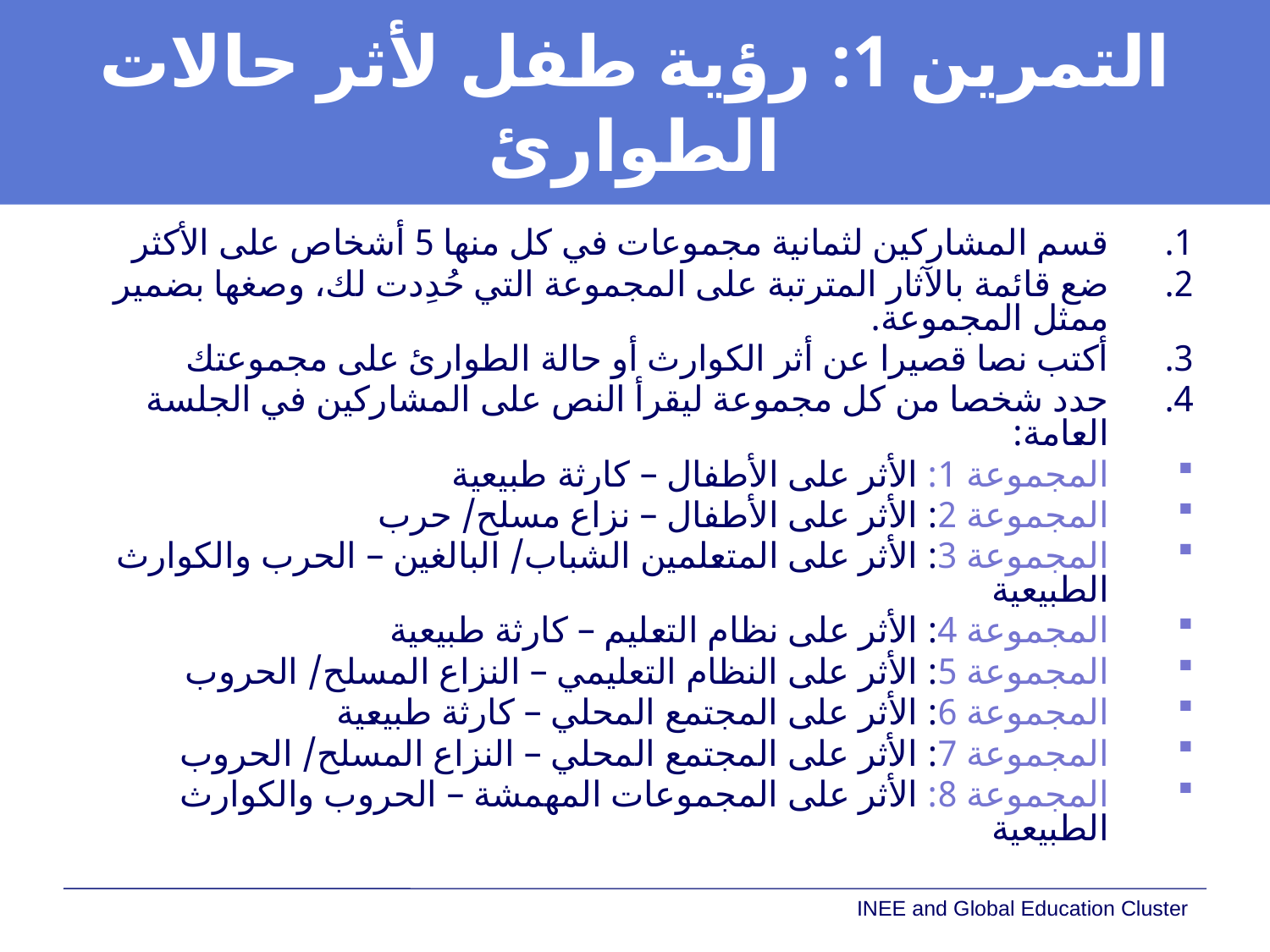

# التمرين 1: رؤية طفل لأثر حالات الطوارئ
قسم المشاركين لثمانية مجموعات في كل منها 5 أشخاص على الأكثر
ضع قائمة بالآثار المترتبة على المجموعة التي حُدِدت لك، وصغها بضمير ممثل المجموعة.
أكتب نصا قصيرا عن أثر الكوارث أو حالة الطوارئ على مجموعتك
حدد شخصا من كل مجموعة ليقرأ النص على المشاركين في الجلسة العامة:
المجموعة 1: الأثر على الأطفال – كارثة طبيعية
المجموعة 2: الأثر على الأطفال – نزاع مسلح/ حرب
المجموعة 3: الأثر على المتعلمين الشباب/ البالغين – الحرب والكوارث الطبيعية
المجموعة 4: الأثر على نظام التعليم – كارثة طبيعية
المجموعة 5: الأثر على النظام التعليمي – النزاع المسلح/ الحروب
المجموعة 6: الأثر على المجتمع المحلي – كارثة طبيعية
المجموعة 7: الأثر على المجتمع المحلي – النزاع المسلح/ الحروب
المجموعة 8: الأثر على المجموعات المهمشة – الحروب والكوارث الطبيعية

INEE and Global Education Cluster